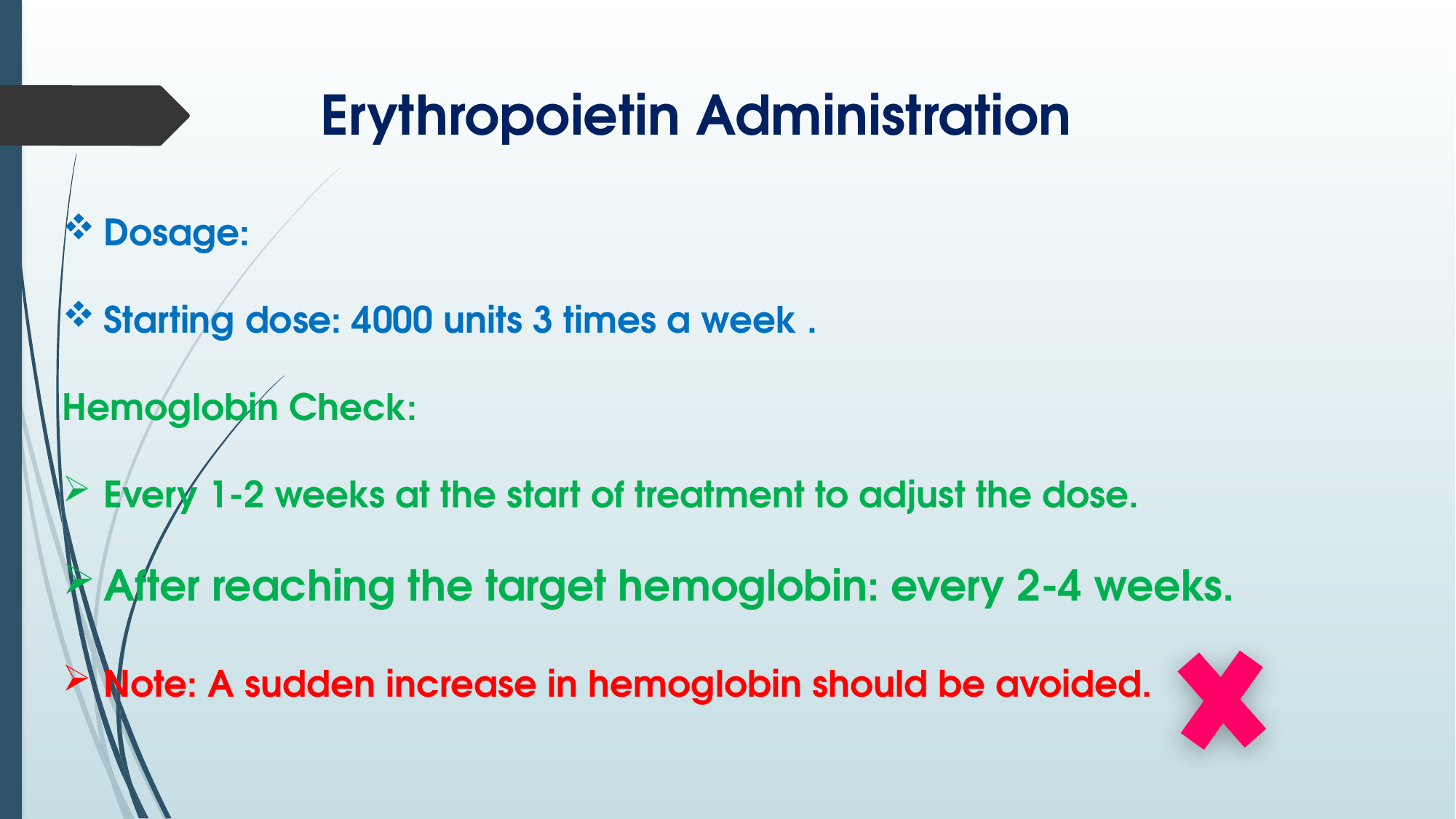

# Erythropoietin Administration

Dosage:

Starting dose: 4000 units 3 times a week .

Hemoglobin Check:

Every 1-2 weeks at the start of treatment to adjust the dose.

After reaching the target hemoglobin: every 2-4 weeks.

Note: A sudden increase in hemoglobin should be avoided.